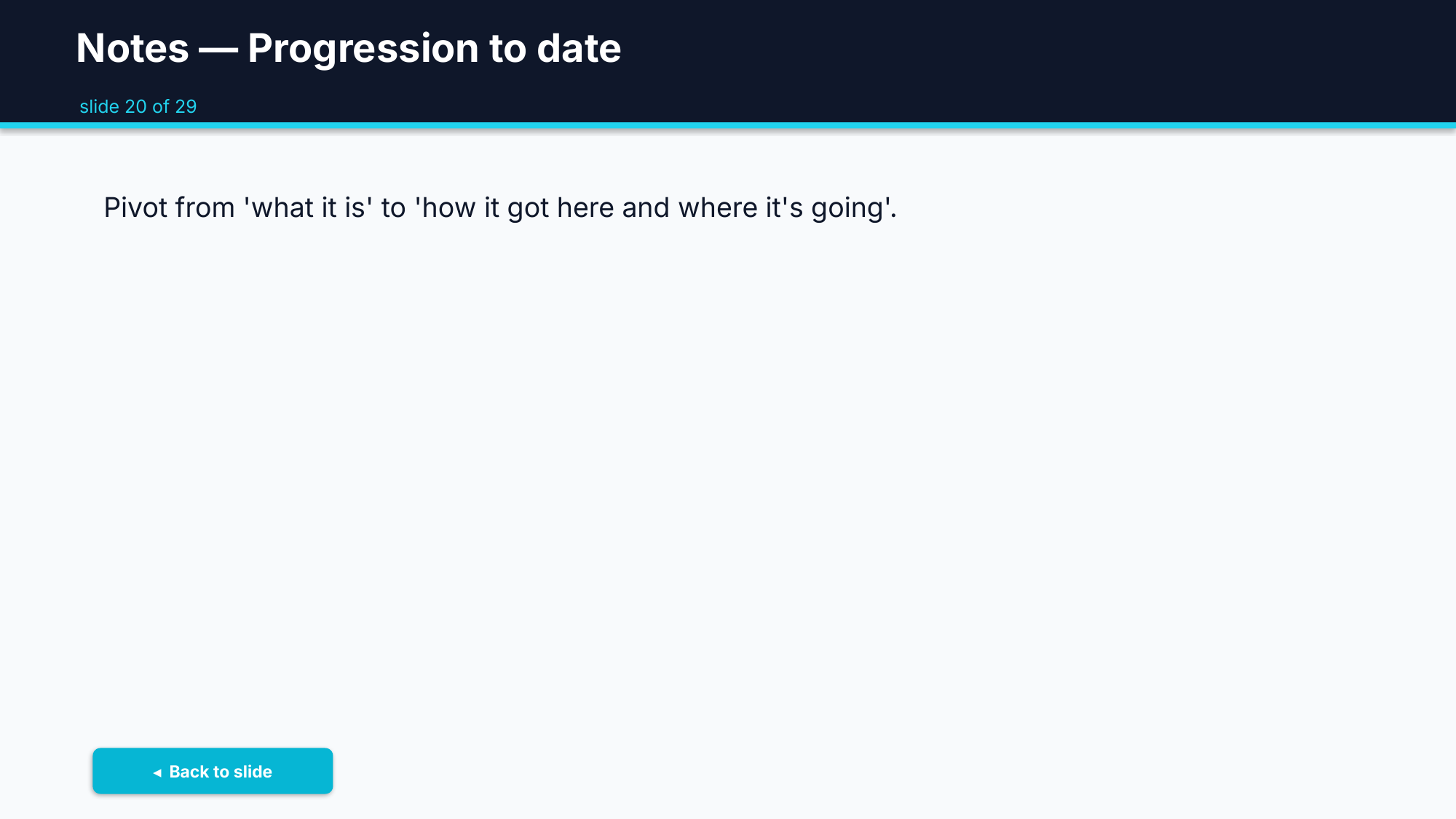

Notes — Progression to date
slide 20 of 29

Pivot from 'what it is' to 'how it got here and where it's going'.
◂  Back to slide